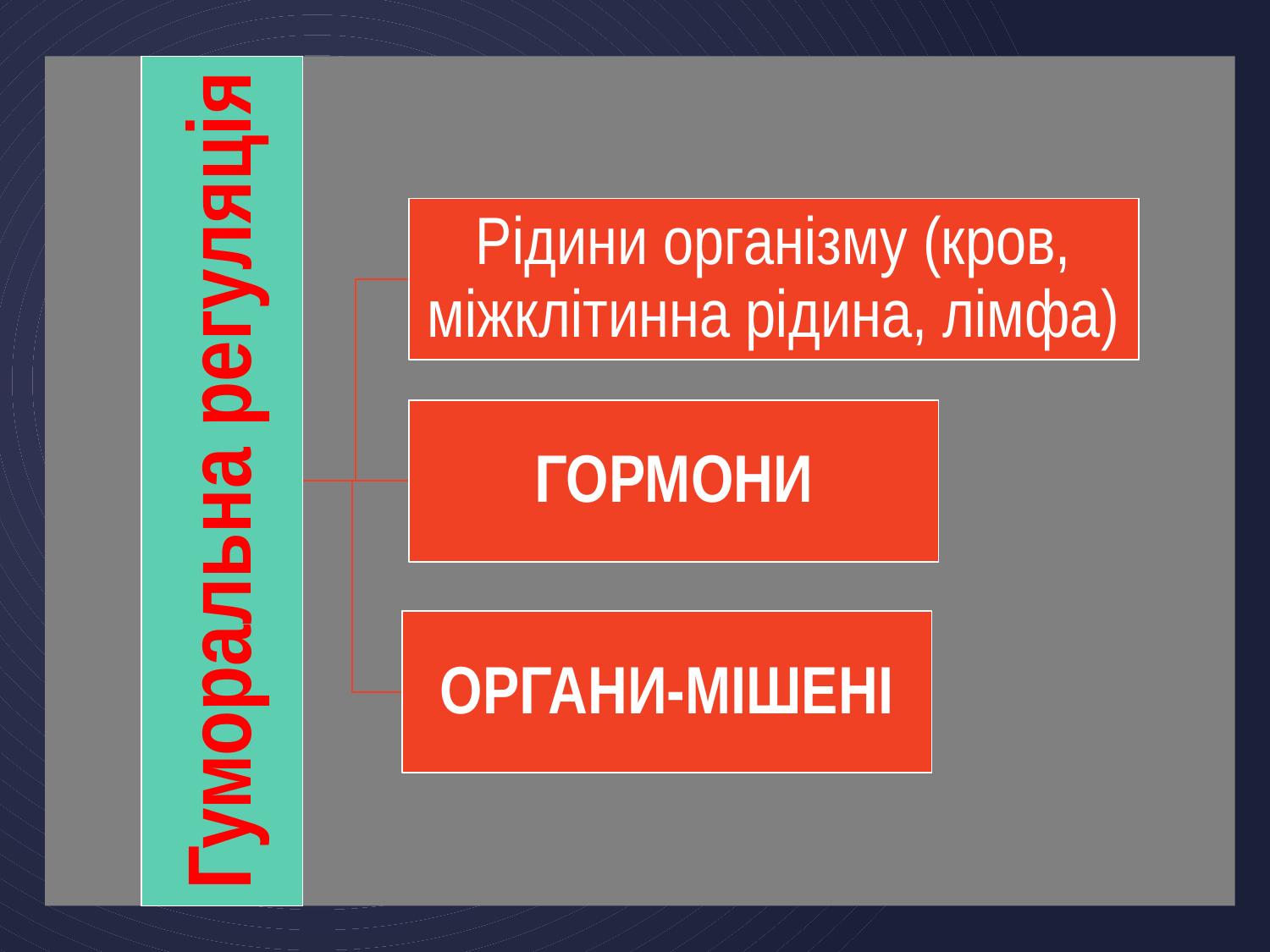

Гуморальна регуляція
Рідини організму (кров, міжклітинна рідина, лімфа)
ГОРМОНИ
ОРГАНИ-МІШЕНІ